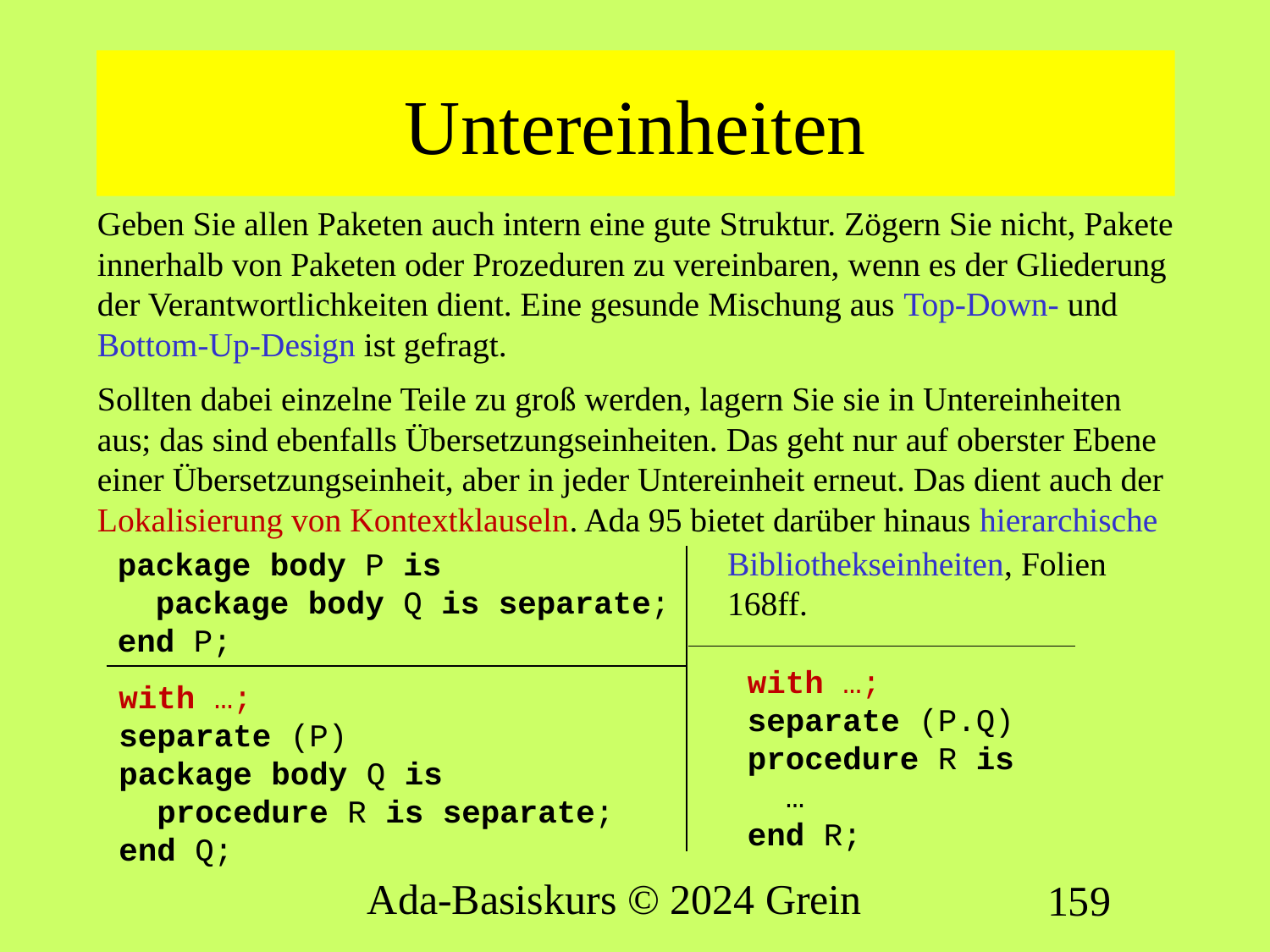

# Untereinheiten
Geben Sie allen Paketen auch intern eine gute Struktur. Zögern Sie nicht, Pakete innerhalb von Paketen oder Prozeduren zu vereinbaren, wenn es der Gliederung der Verantwortlichkeiten dient. Eine gesunde Mischung aus Top-Down- und Bottom-Up-Design ist gefragt.
Sollten dabei einzelne Teile zu groß werden, lagern Sie sie in Untereinheiten aus; das sind ebenfalls Übersetzungseinheiten. Das geht nur auf oberster Ebene einer Übersetzungseinheit, aber in jeder Untereinheit erneut. Das dient auch der Lokalisierung von Kontextklauseln. Ada 95 bietet darüber hinaus hierarchische
Bibliothekseinheiten, Folien 168ff.
package body P is
  package body Q is separate;
end P;
with …;
separate (P.Q)
procedure R is
  …
end R;
with …;
separate (P)
package body Q is
  procedure R is separate;
end Q;
Ada-Basiskurs © 2024 Grein
159